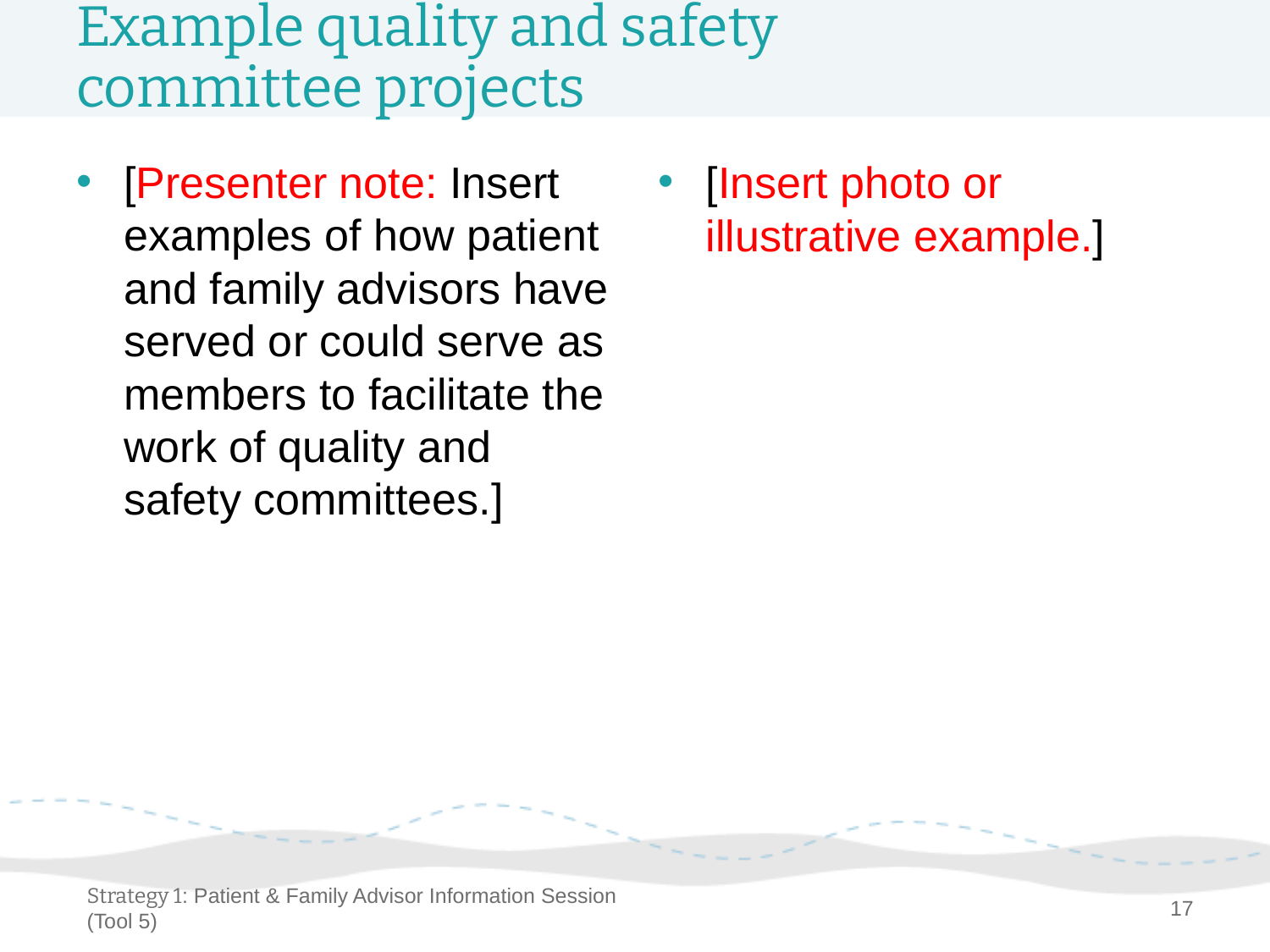

# Example quality and safety committee projects
[Presenter note: Insert examples of how patient and family advisors have served or could serve as members to facilitate the work of quality and safety committees.]
[Insert photo or illustrative example.]
Strategy 1: Patient & Family Advisor Information Session (Tool 5)
17